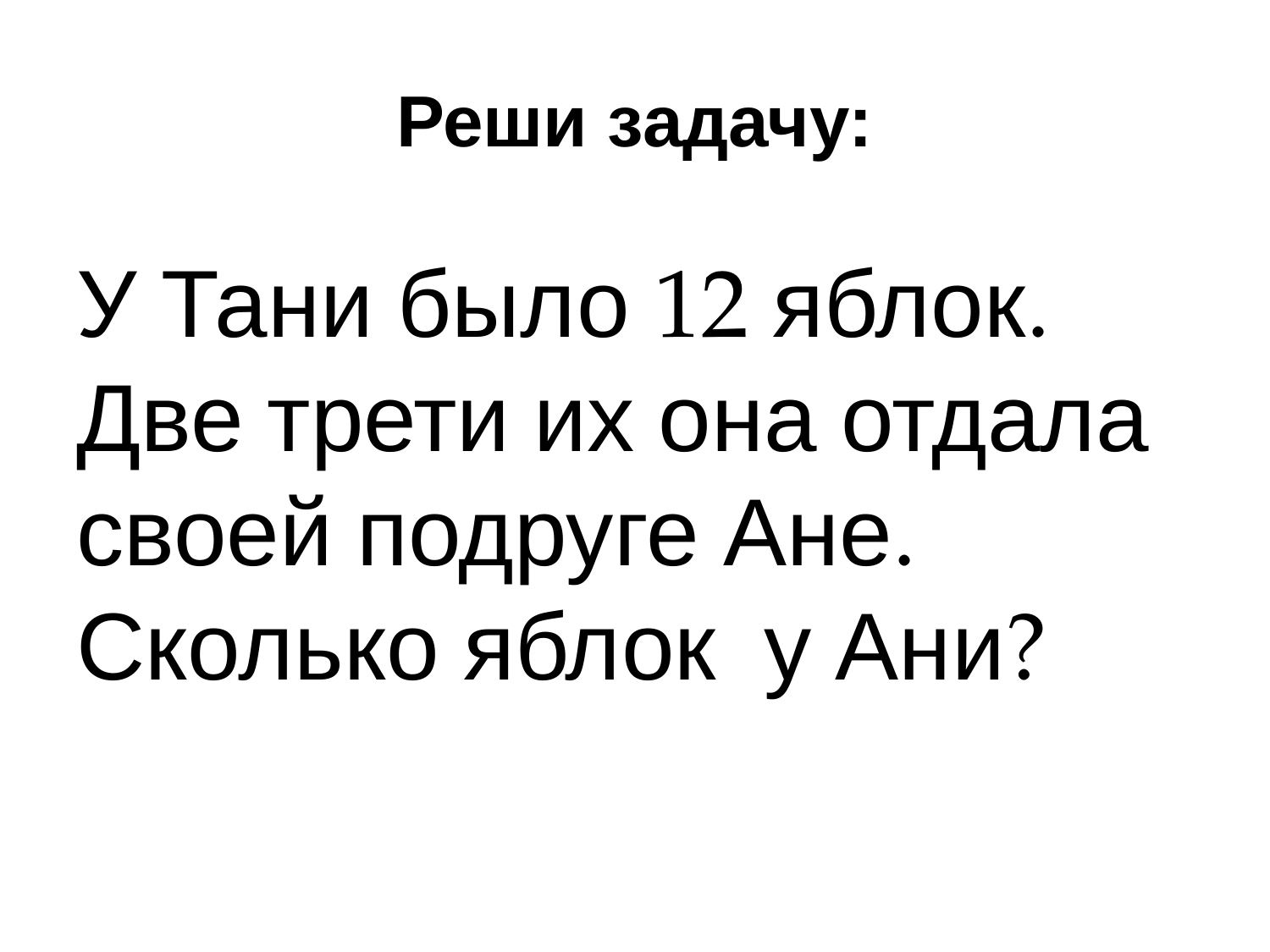

# Реши задачу:
У Тани было 12 яблок. Две трети их она отдала своей подруге Ане. Сколько яблок  у Ани?